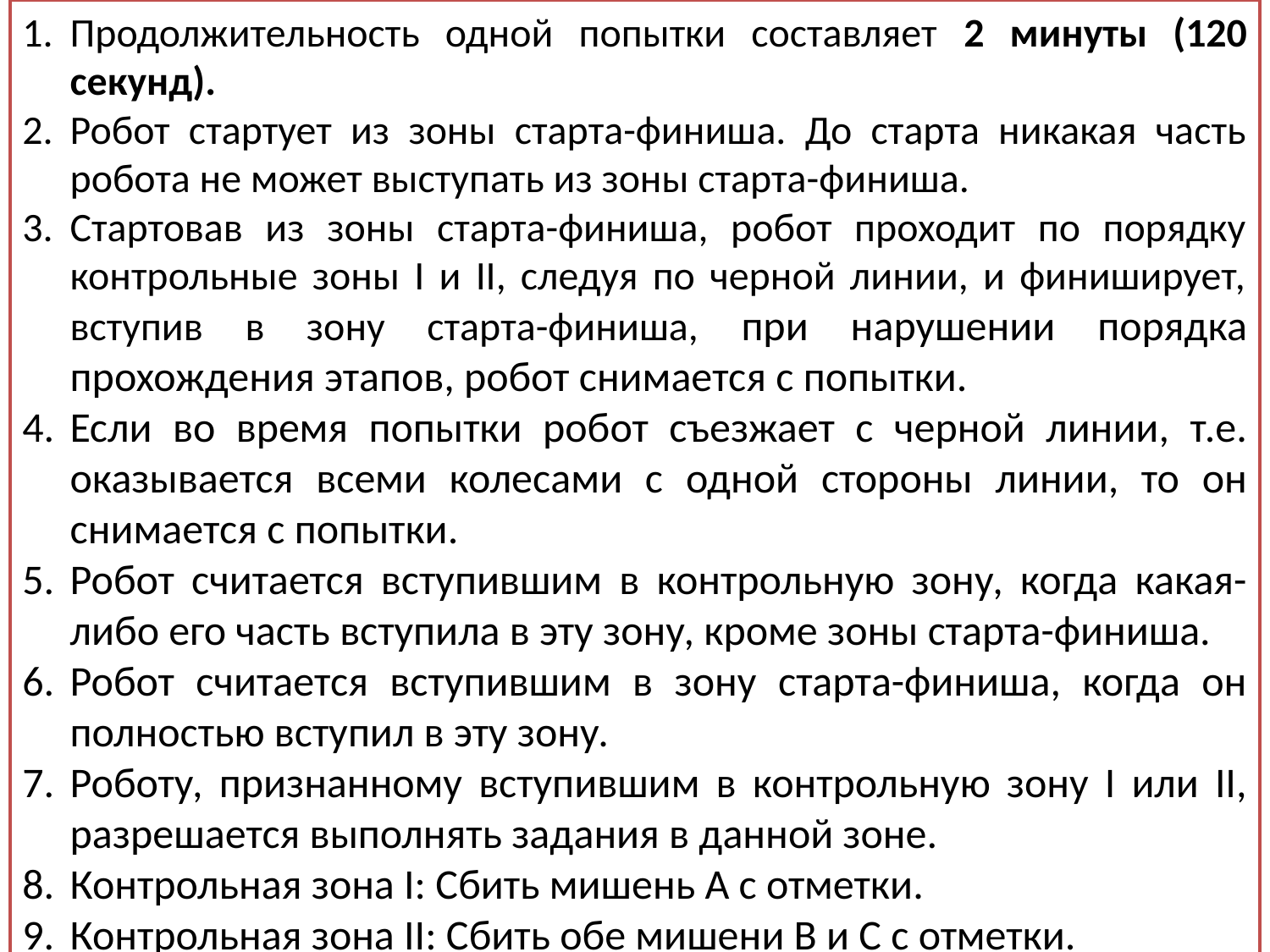

Продолжительность одной попытки составляет 2 минуты (120 секунд).
Робот стартует из зоны старта-финиша. До старта никакая часть робота не может выступать из зоны старта-финиша.
Стартовав из зоны старта-финиша, робот проходит по порядку контрольные зоны I и II, следуя по черной линии, и финиширует, вступив в зону старта-финиша, при нарушении порядка прохождения этапов, робот снимается с попытки.
Если во время попытки робот съезжает с черной линии, т.е. оказывается всеми колесами с одной стороны линии, то он снимается с попытки.
Робот считается вступившим в контрольную зону, когда какая-либо его часть вступила в эту зону, кроме зоны старта-финиша.
Робот считается вступившим в зону старта-финиша, когда он полностью вступил в эту зону.
Роботу, признанному вступившим в контрольную зону I или II, разрешается выполнять задания в данной зоне.
Контрольная зона I: Сбить мишень А с отметки.
Контрольная зона II: Сбить обе мишени В и С с отметки.